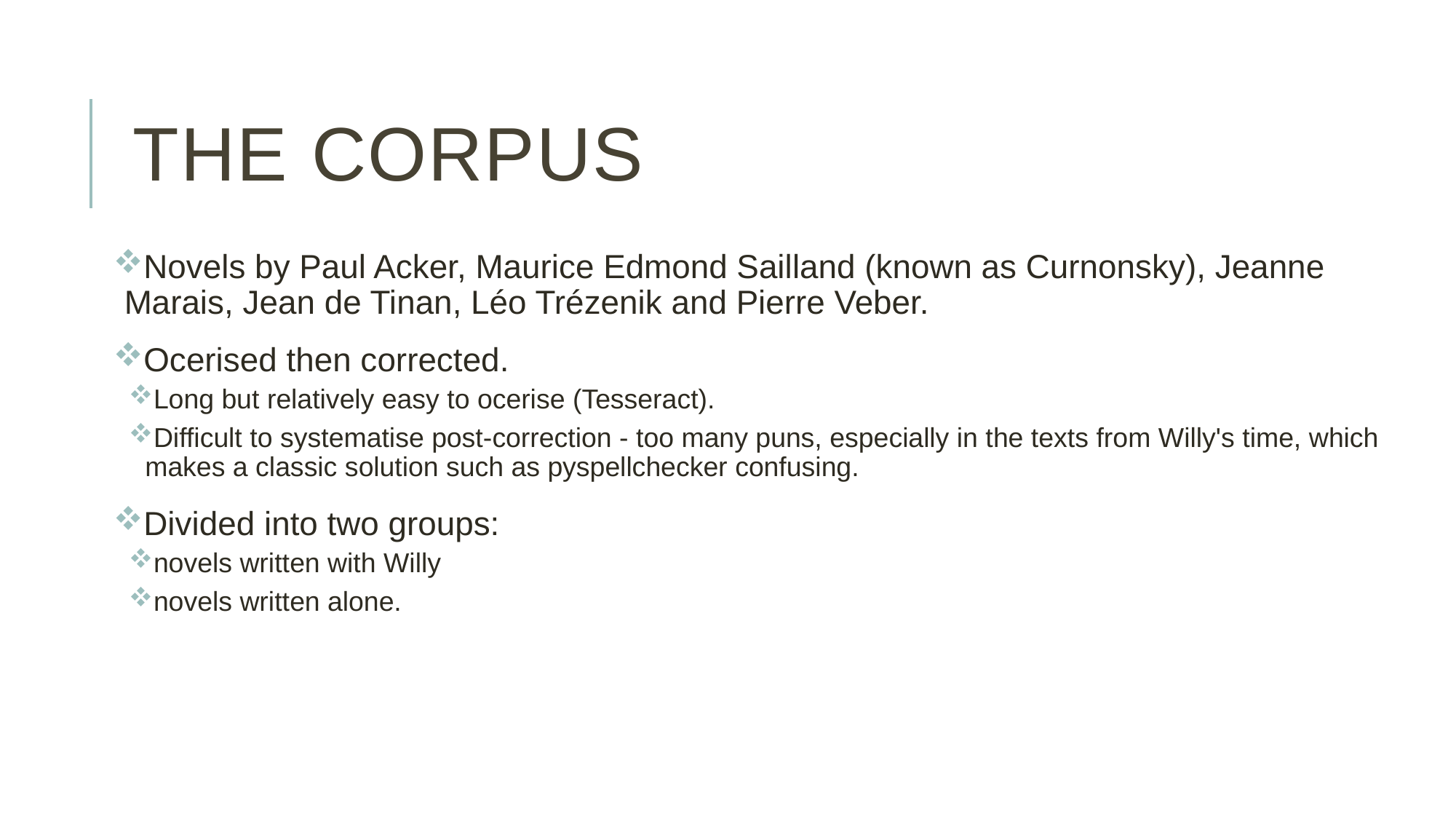

# The CORPUS
Novels by Paul Acker, Maurice Edmond Sailland (known as Curnonsky), Jeanne Marais, Jean de Tinan, Léo Trézenik and Pierre Veber.
Ocerised then corrected.
Long but relatively easy to ocerise (Tesseract).
Difficult to systematise post-correction - too many puns, especially in the texts from Willy's time, which makes a classic solution such as pyspellchecker confusing.
Divided into two groups:
novels written with Willy
novels written alone.